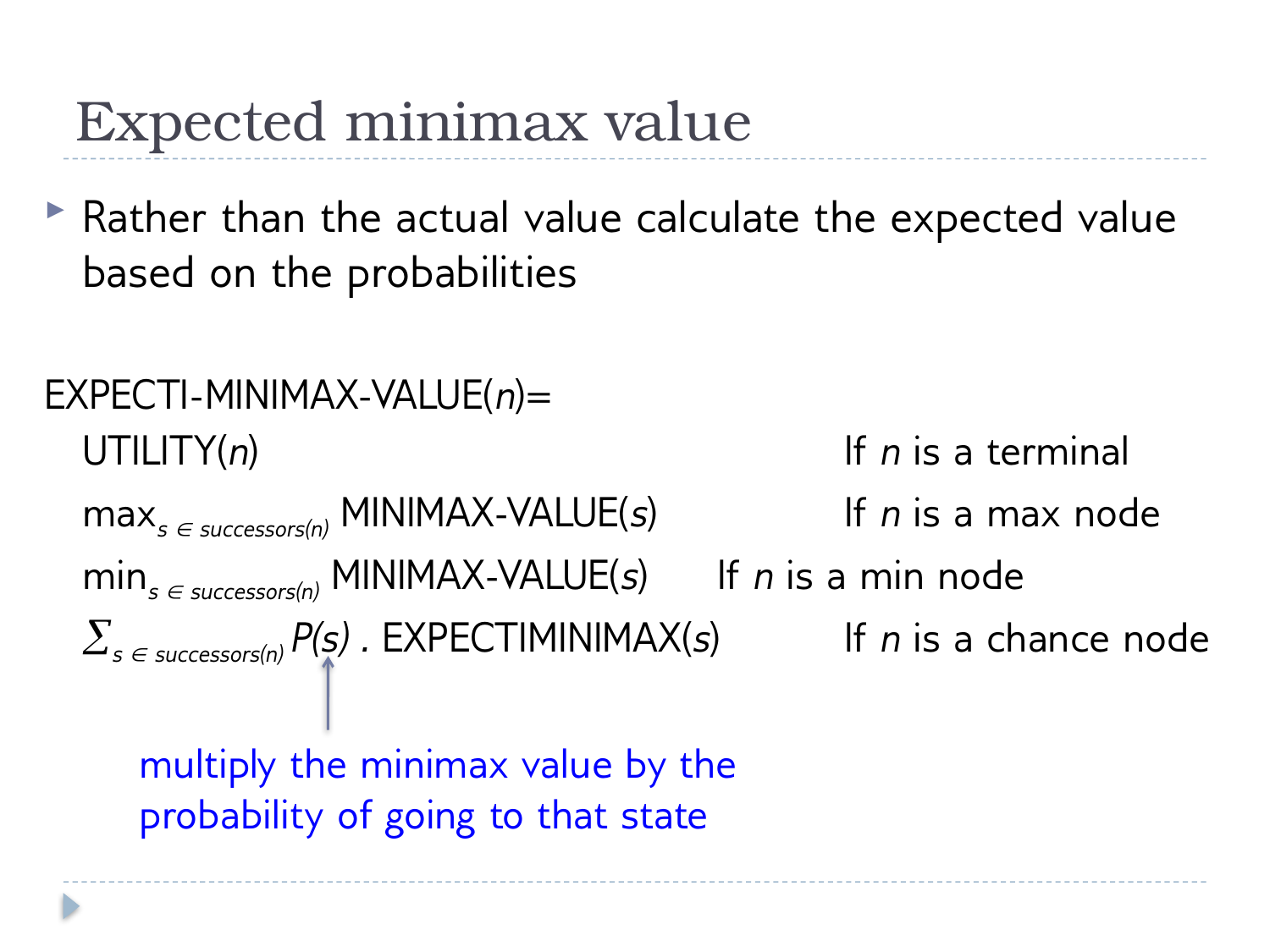

# Expected minimax value
Rather than the actual value calculate the expected value based on the probabilities

EXPECTI-MINIMAX-VALUE(n)=
	UTILITY(n)					If n is a terminal
	maxs ∈ successors(n) MINIMAX-VALUE(s)       	If n is a max node
	mins ∈ successors(n) MINIMAX-VALUE(s) 	If n is a min node
	∑s ∈ successors(n) P(s) . EXPECTIMINIMAX(s)  	If n is a chance node

multiply the minimax value by the probability of going to that state